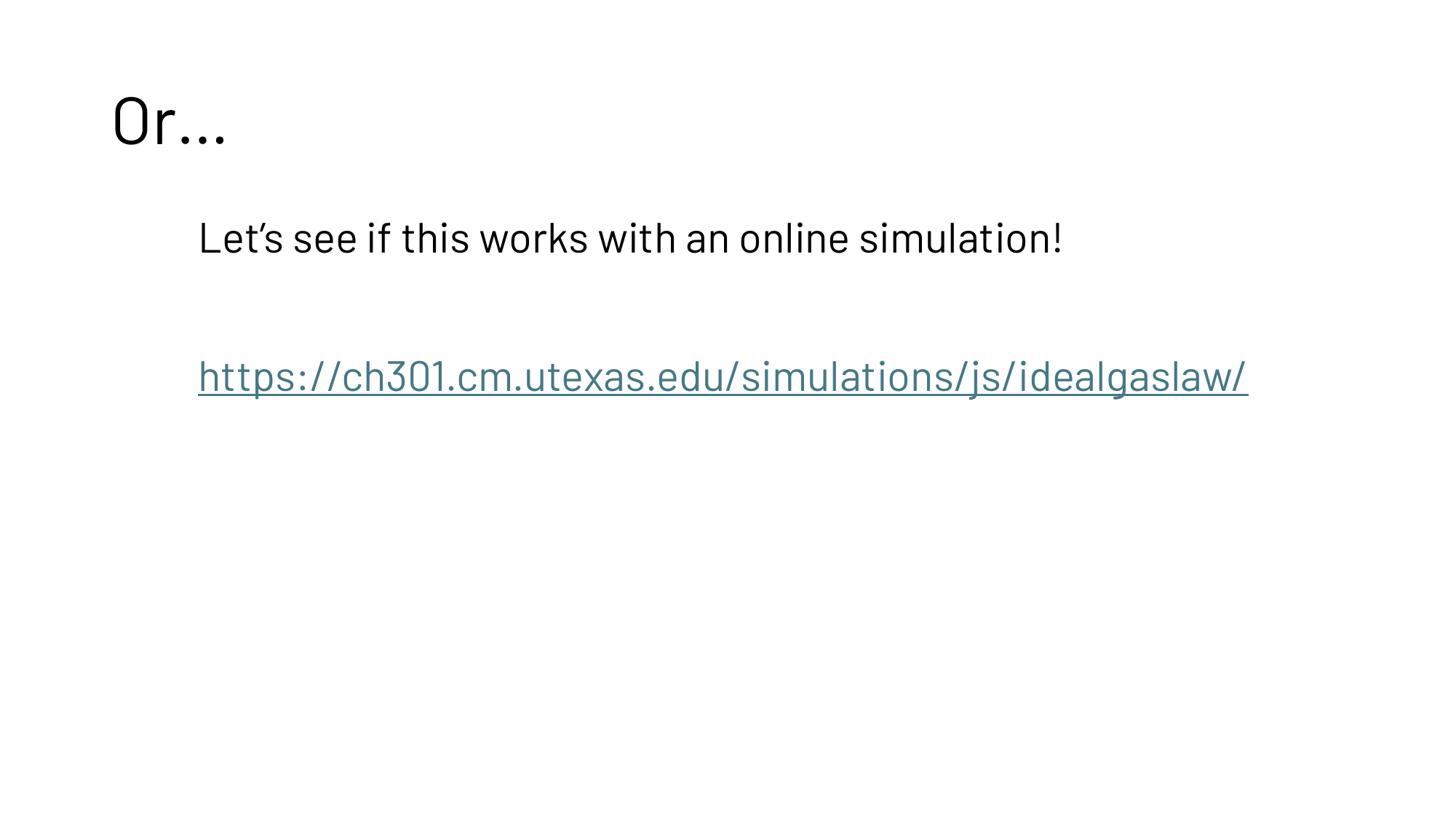

# Or…
Let’s see if this works with an online simulation!

https://ch301.cm.utexas.edu/simulations/js/idealgaslaw/